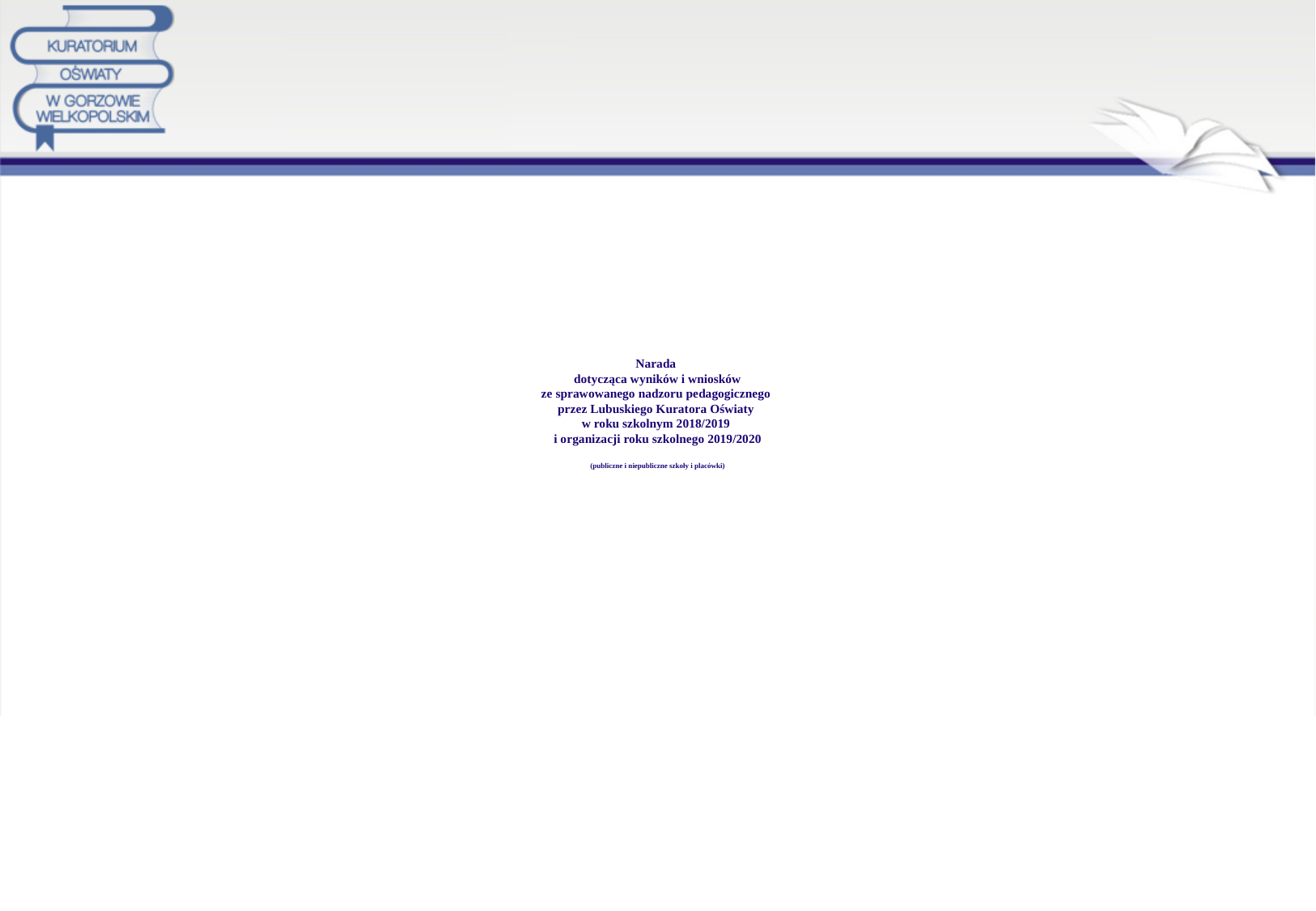

# Narada dotycząca wyników i wniosków ze sprawowanego nadzoru pedagogicznego przez Lubuskiego Kuratora Oświaty w roku szkolnym 2018/2019 i organizacji roku szkolnego 2019/2020 (publiczne i niepubliczne szkoły i placówki)